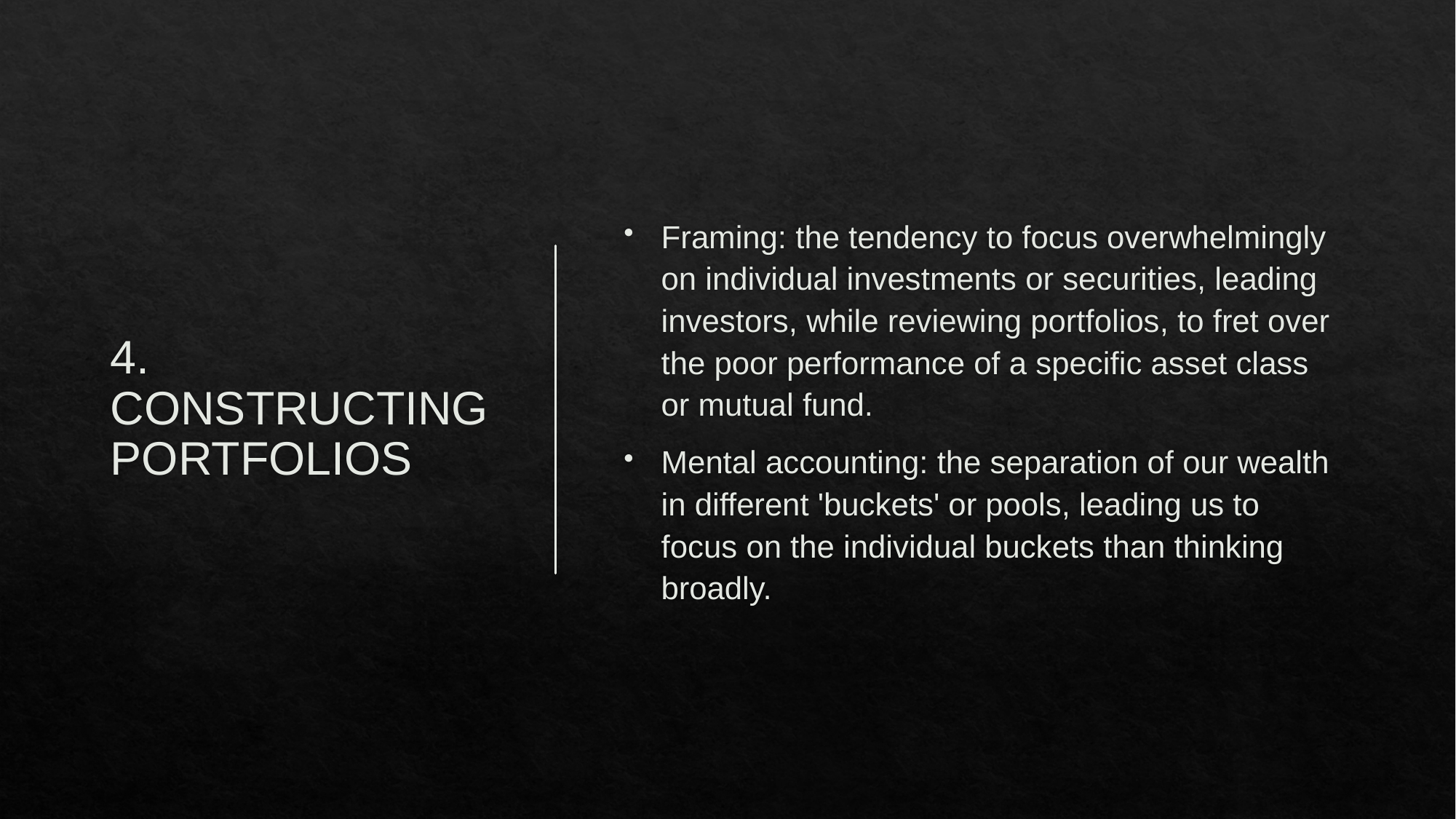

# 4. CONSTRUCTING PORTFOLIOS
Framing: the tendency to focus overwhelmingly on individual investments or securities, leading investors, while reviewing portfolios, to fret over the poor performance of a specific asset class or mutual fund.
Mental accounting: the separation of our wealth in different 'buckets' or pools, leading us to focus on the individual buckets than thinking broadly.